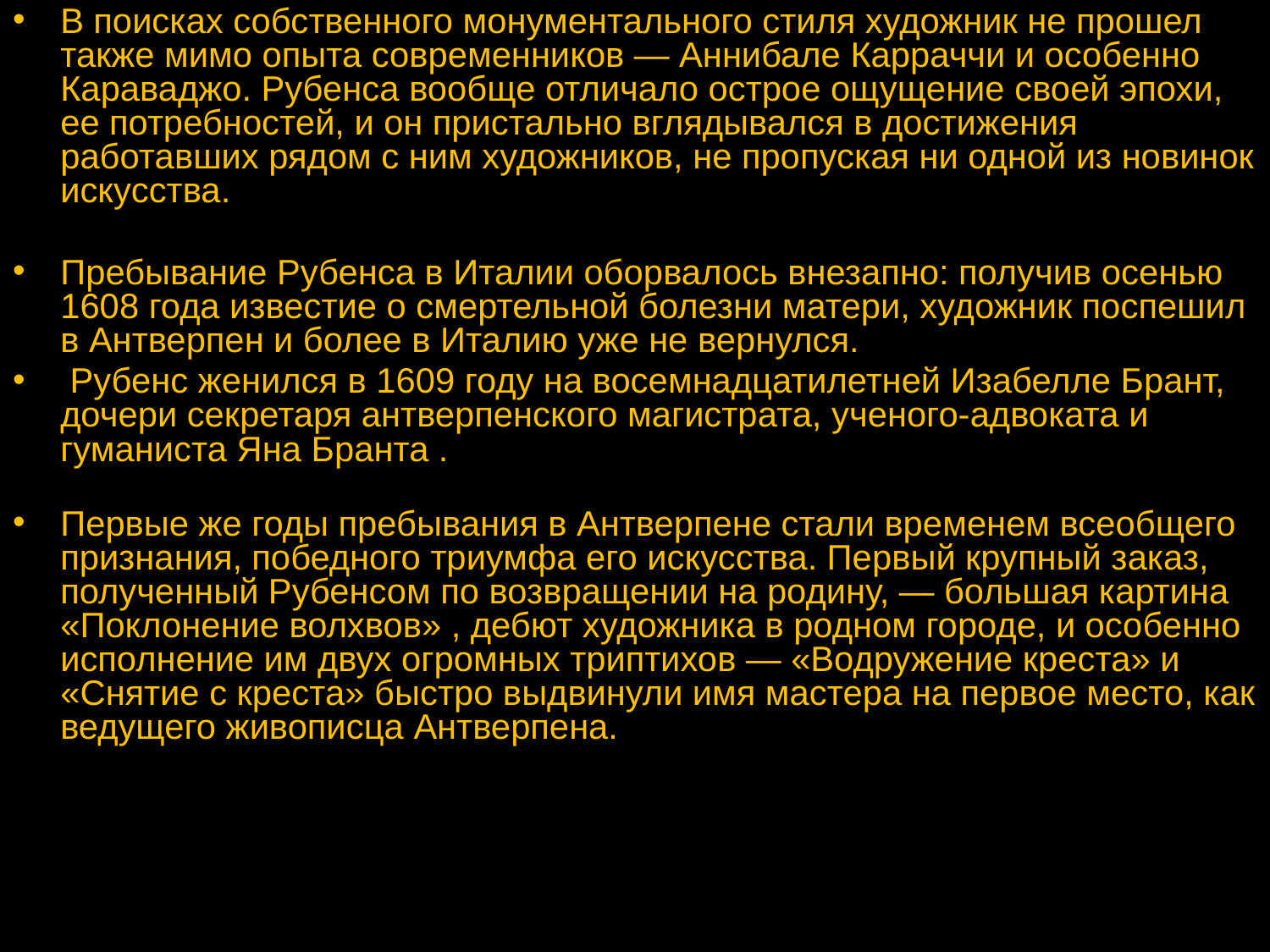

В поисках собственного монументального стиля художник не прошел также мимо опыта современников — Аннибале Карраччи и особенно Караваджо. Рубенса вообще отличало острое ощущение своей эпохи, ее потребностей, и он пристально вглядывался в достижения работавших рядом с ним художников, не пропуская ни одной из новинок искусства.

Пребывание Рубенса в Италии оборвалось внезапно: получив осенью 1608 года известие о смертельной болезни матери, художник поспешил в Антверпен и более в Италию уже не вернулся.
 Рубенс женился в 1609 году на восемнадцатилетней Изабелле Брант, дочери секретаря антверпенского магистрата, ученого-адвоката и гуманиста Яна Бранта .
Первые же годы пребывания в Антверпене стали временем всеобщего признания, победного триумфа его искусства. Первый крупный заказ, полученный Рубенсом по возвращении на родину, — большая картина «Поклонение волхвов» , дебют художника в родном городе, и особенно исполнение им двух огромных триптихов — «Водружение креста» и «Снятие с креста» быстро выдвинули имя мастера на первое место, как ведущего живописца Антверпена.